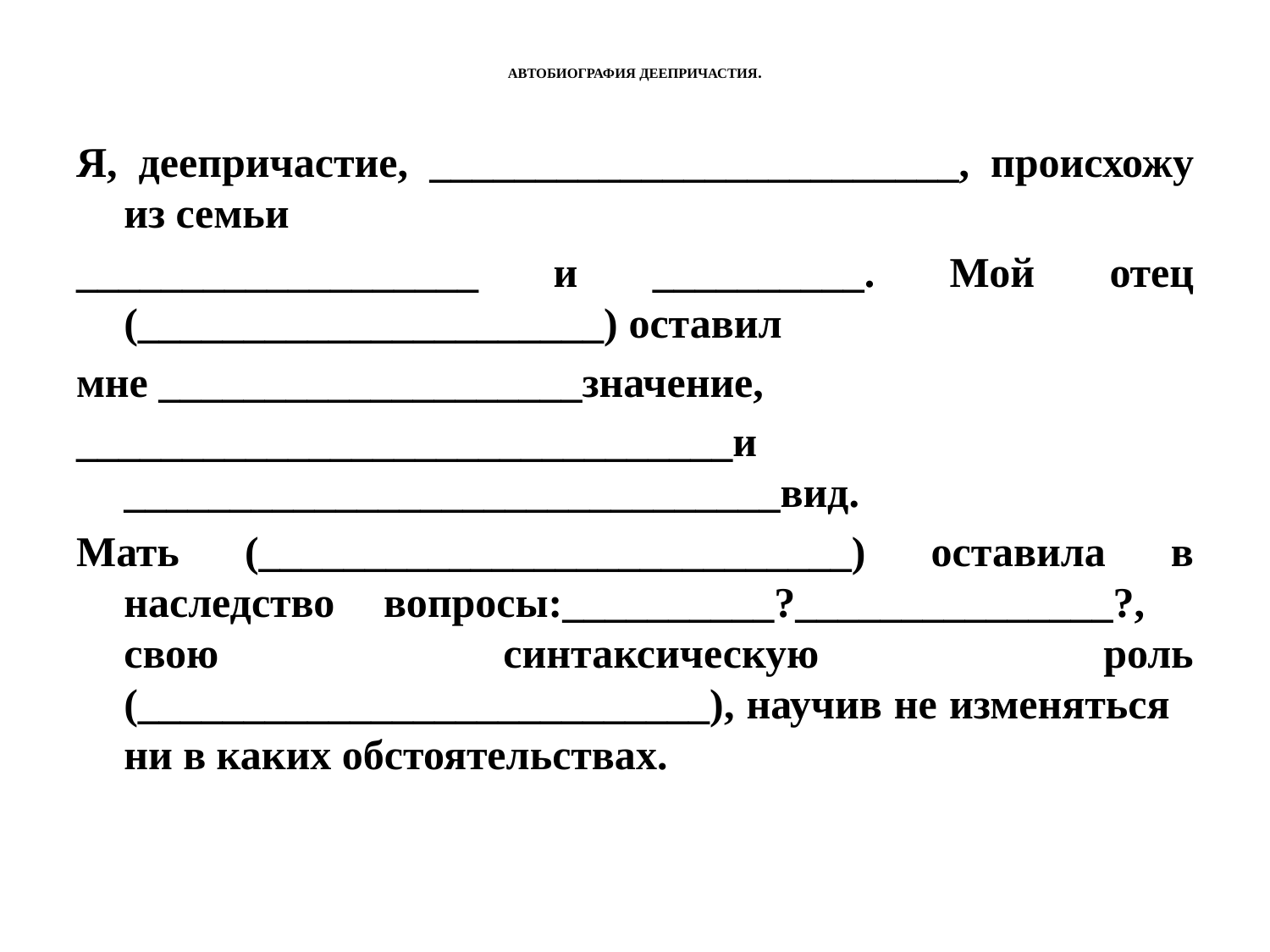

# АВТОБИОГРАФИЯ ДЕЕПРИЧАСТИЯ.
Я, деепричастие, _________________________, происхожу из семьи
___________________ и __________. Мой отец (______________________) оставил
мне ____________________значение,
_______________________________и _______________________________вид.
Мать (____________________________) оставила в наследство вопросы:__________?_______________?,  свою синтаксическую роль (___________________________), научив не изменяться   ни в каких обстоятельствах.